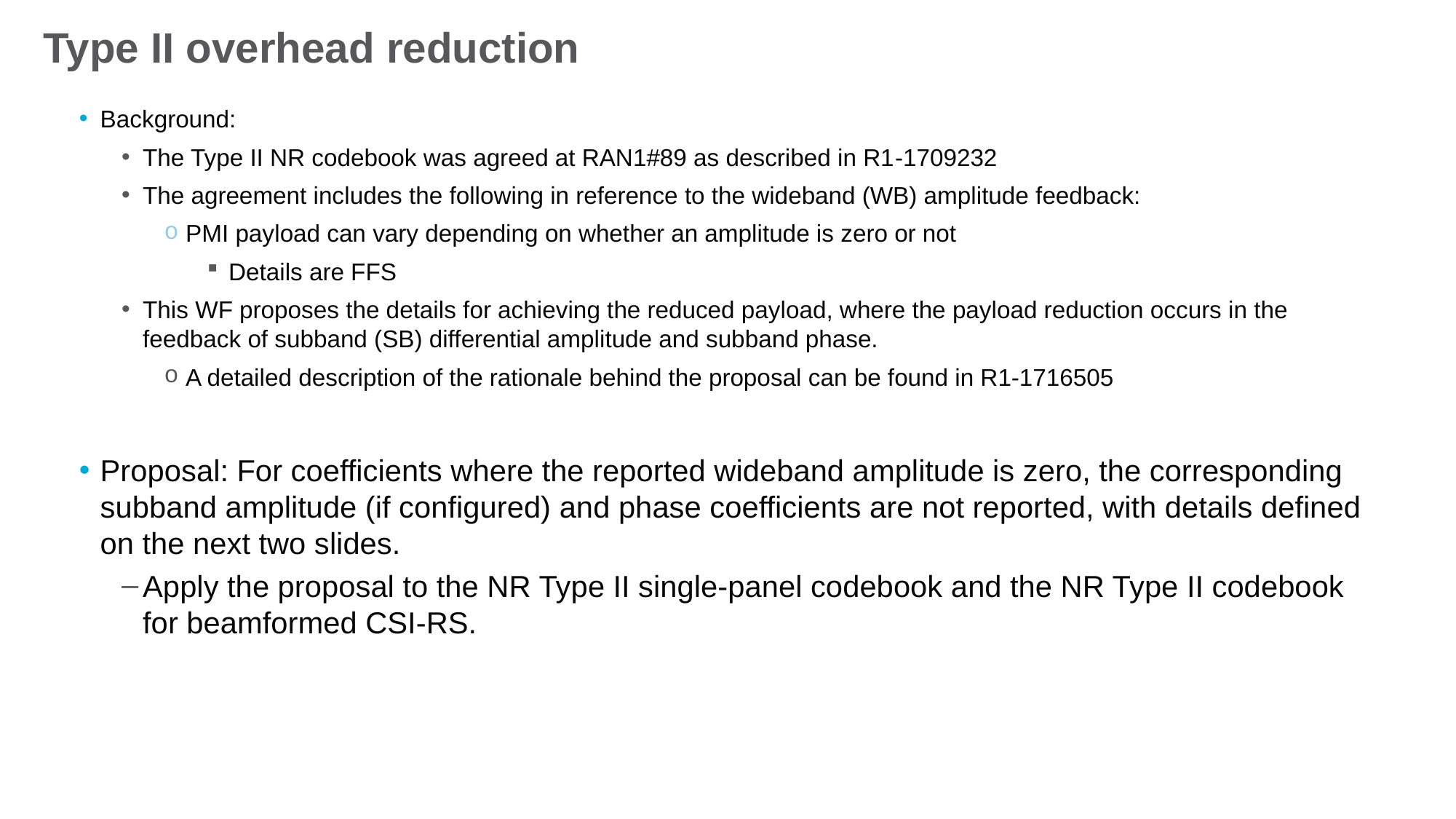

# Type II overhead reduction
Background:
The Type II NR codebook was agreed at RAN1#89 as described in R1‑1709232
The agreement includes the following in reference to the wideband (WB) amplitude feedback:
PMI payload can vary depending on whether an amplitude is zero or not
Details are FFS
This WF proposes the details for achieving the reduced payload, where the payload reduction occurs in the feedback of subband (SB) differential amplitude and subband phase.
A detailed description of the rationale behind the proposal can be found in R1-1716505

Proposal: For coefficients where the reported wideband amplitude is zero, the corresponding subband amplitude (if configured) and phase coefficients are not reported, with details defined on the next two slides.
Apply the proposal to the NR Type II single-panel codebook and the NR Type II codebook for beamformed CSI-RS.